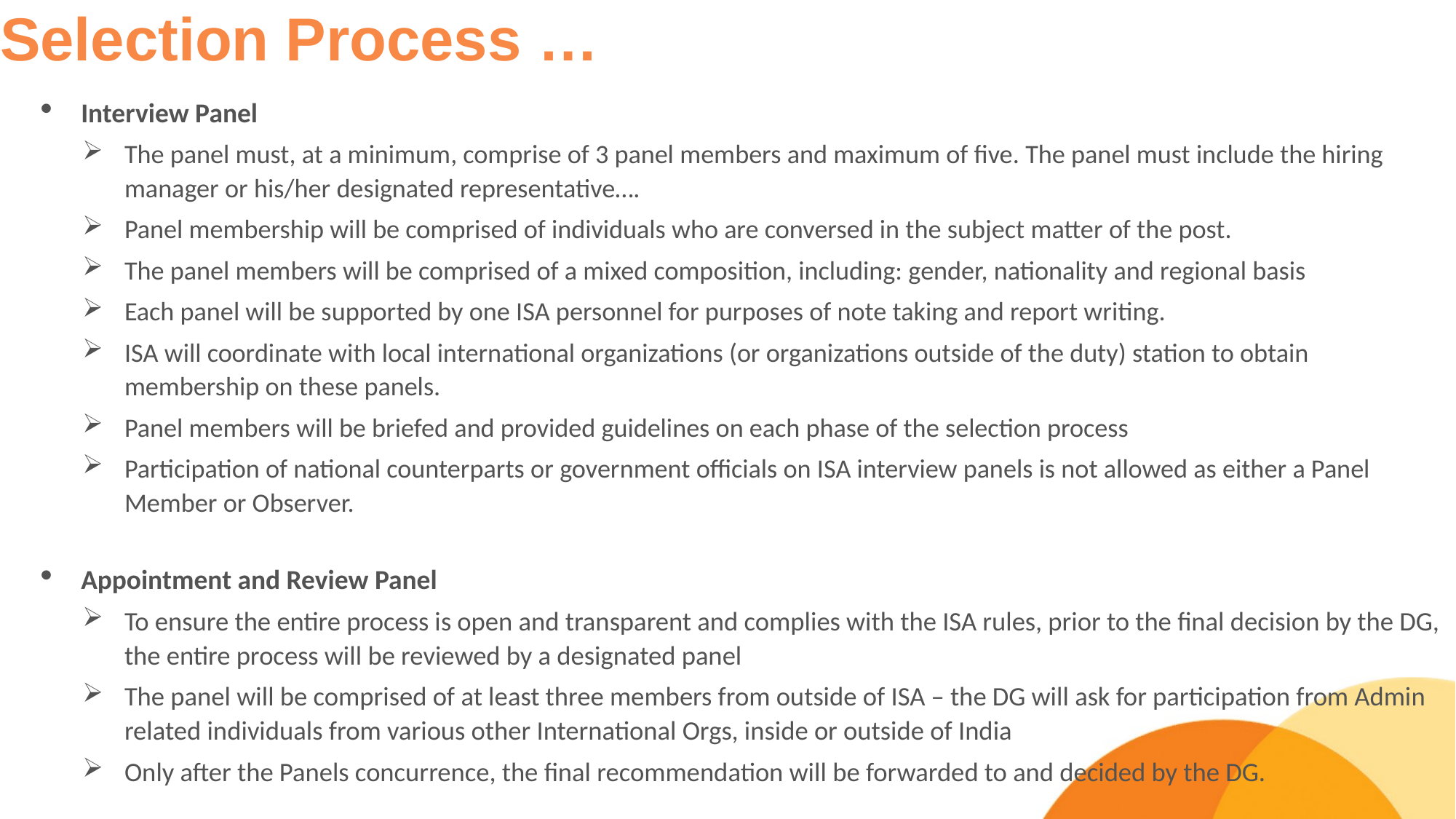

# Selection Process …
Interview Panel
The panel must, at a minimum, comprise of 3 panel members and maximum of five. The panel must include the hiring manager or his/her designated representative….
Panel membership will be comprised of individuals who are conversed in the subject matter of the post.
The panel members will be comprised of a mixed composition, including: gender, nationality and regional basis
Each panel will be supported by one ISA personnel for purposes of note taking and report writing.
ISA will coordinate with local international organizations (or organizations outside of the duty) station to obtain membership on these panels.
Panel members will be briefed and provided guidelines on each phase of the selection process
Participation of national counterparts or government officials on ISA interview panels is not allowed as either a Panel Member or Observer.

Appointment and Review Panel
To ensure the entire process is open and transparent and complies with the ISA rules, prior to the final decision by the DG, the entire process will be reviewed by a designated panel
The panel will be comprised of at least three members from outside of ISA – the DG will ask for participation from Admin related individuals from various other International Orgs, inside or outside of India
Only after the Panels concurrence, the final recommendation will be forwarded to and decided by the DG.